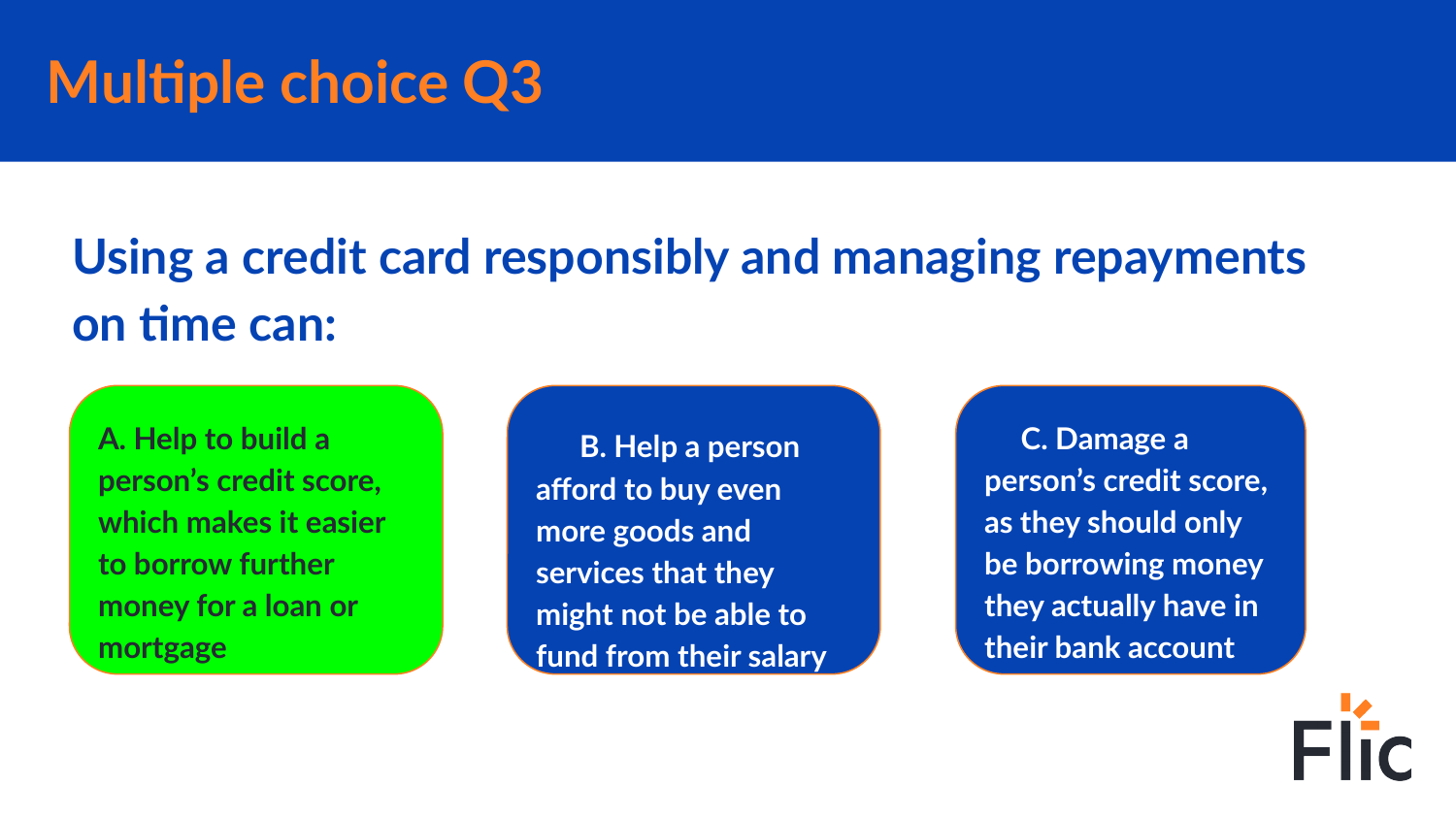

# Multiple choice Q3
Using a credit card responsibly and managing repayments on time can:
A. Help to build a person’s credit score, which makes it easier to borrow further money for a loan or mortgage

     B. Help a person afford to buy even more goods and services that they might not be able to fund from their salary

     C. Damage a person’s credit score, as they should only be borrowing money they actually have in their bank account

Lunch out